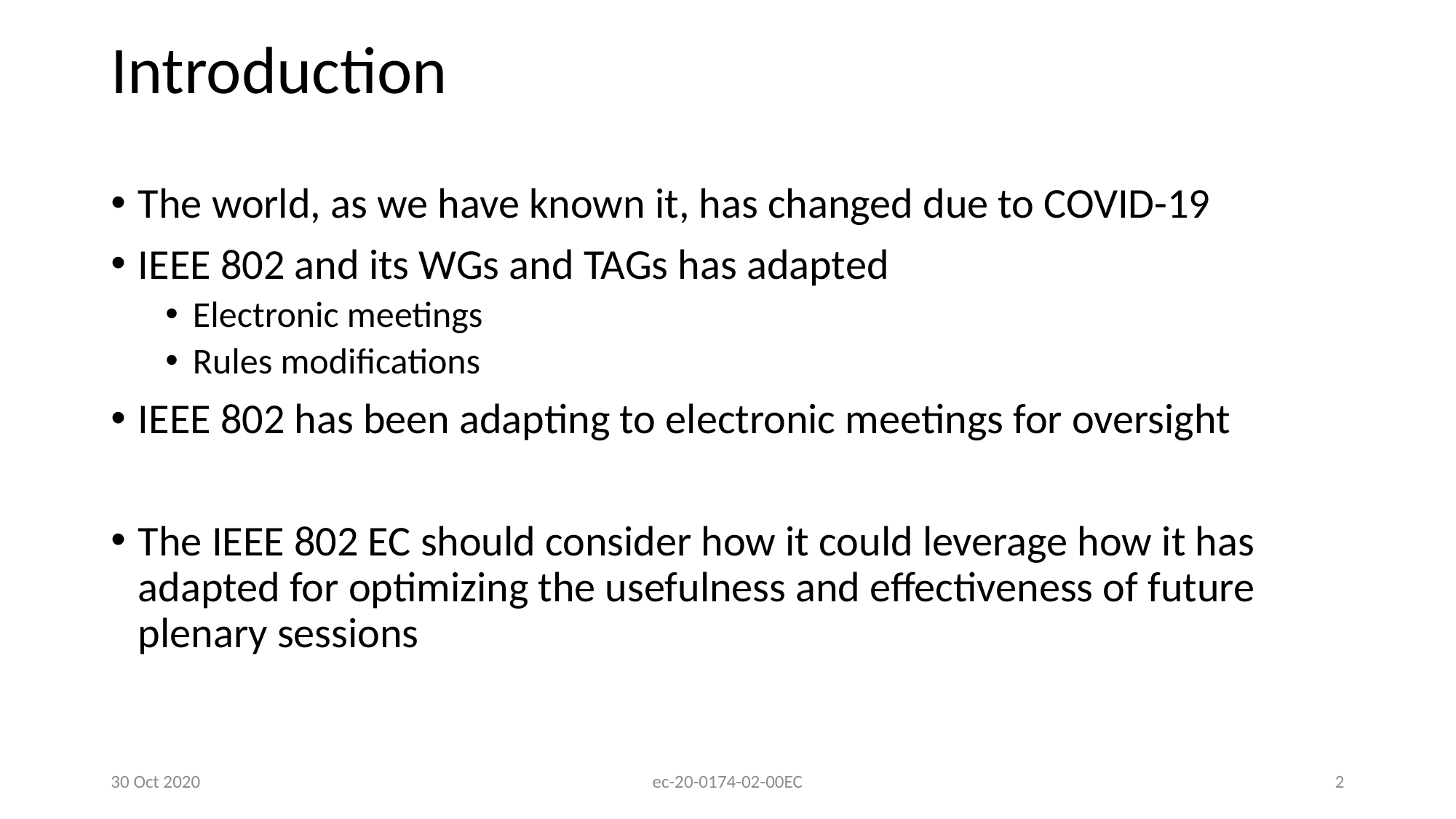

# Introduction
The world, as we have known it, has changed due to COVID-19
IEEE 802 and its WGs and TAGs has adapted
Electronic meetings
Rules modifications
IEEE 802 has been adapting to electronic meetings for oversight

The IEEE 802 EC should consider how it could leverage how it has adapted for optimizing the usefulness and effectiveness of future plenary sessions

30 Oct 2020
ec-20-0174-02-00EC
2